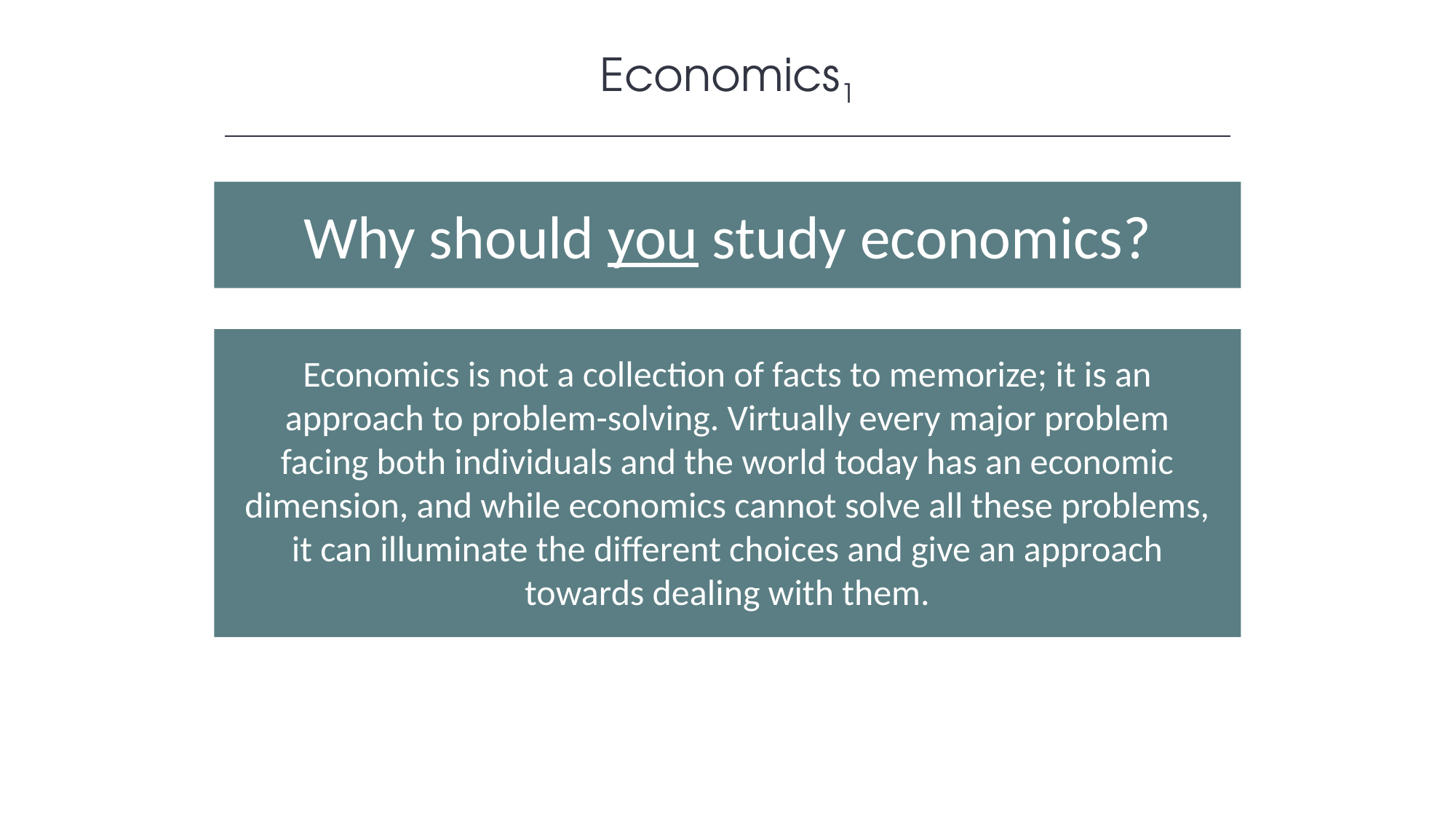

Economics1

Why should you study economics?

Economics is not a collection of facts to memorize; it is an approach to problem-solving. Virtually every major problem facing both individuals and the world today has an economic dimension, and while economics cannot solve all these problems, it can illuminate the different choices and give an approach towards dealing with them.